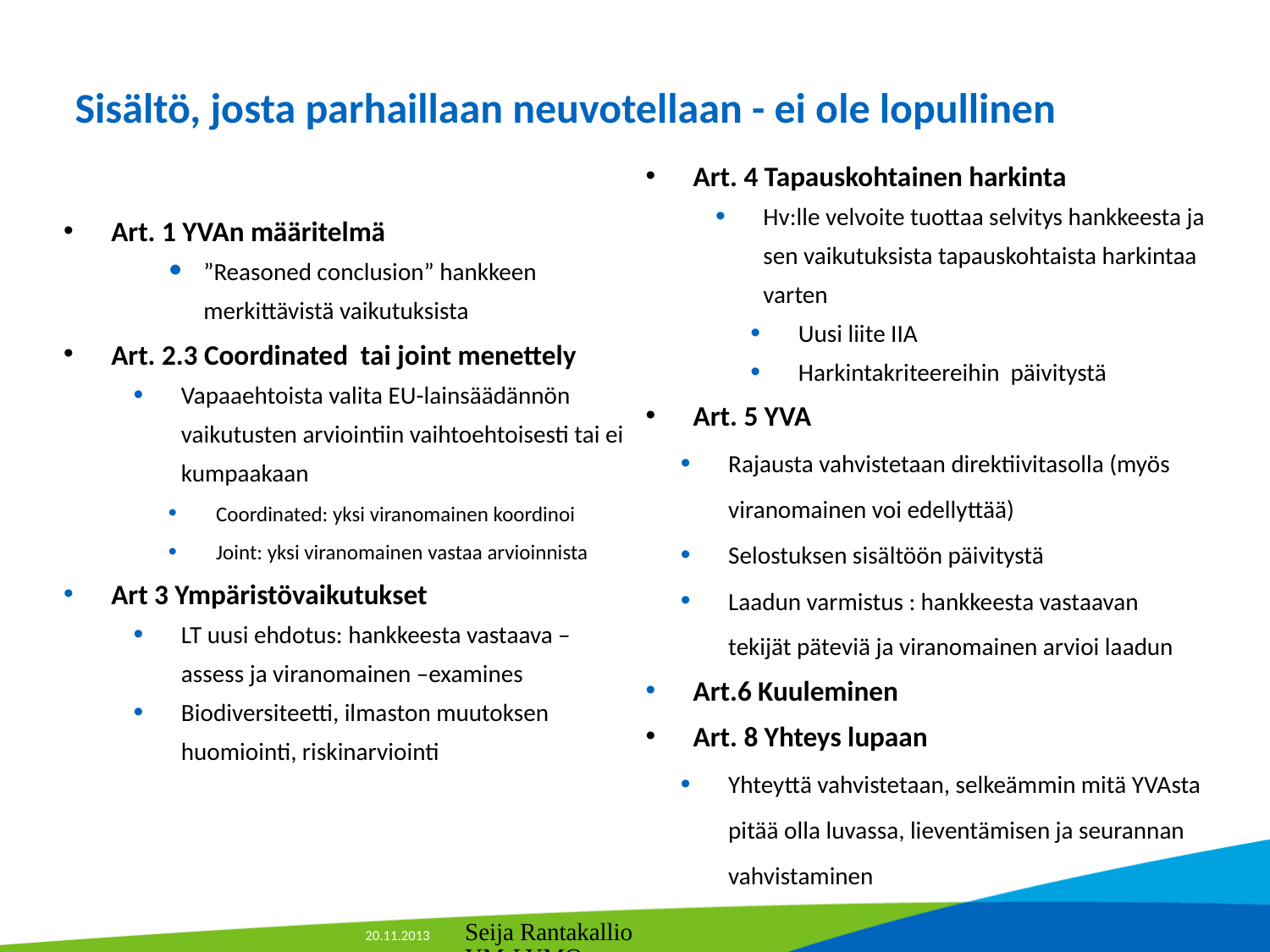

# Sisältö, josta parhaillaan neuvotellaan - ei ole lopullinen
Art. 4 Tapauskohtainen harkinta
Hv:lle velvoite tuottaa selvitys hankkeesta ja sen vaikutuksista tapauskohtaista harkintaa varten
Uusi liite IIA
Harkintakriteereihin  päivitystä
Art. 5 YVA
Rajausta vahvistetaan direktiivitasolla (myös viranomainen voi edellyttää)
Selostuksen sisältöön päivitystä
Laadun varmistus : hankkeesta vastaavan tekijät päteviä ja viranomainen arvioi laadun
Art.6 Kuuleminen
Art. 8 Yhteys lupaan
Yhteyttä vahvistetaan, selkeämmin mitä YVAsta pitää olla luvassa, lieventämisen ja seurannan vahvistaminen
Art. 1 YVAn määritelmä
”Reasoned conclusion” hankkeen merkittävistä vaikutuksista
Art. 2.3 Coordinated  tai joint menettely
Vapaaehtoista valita EU-lainsäädännön vaikutusten arviointiin vaihtoehtoisesti tai ei kumpaakaan
Coordinated: yksi viranomainen koordinoi
Joint: yksi viranomainen vastaa arvioinnista
Art 3 Ympäristövaikutukset
LT uusi ehdotus: hankkeesta vastaava –assess ja viranomainen –examines
Biodiversiteetti, ilmaston muutoksen huomiointi, riskinarviointi
20.11.2013
Seija Rantakallio                        YM-LYMO